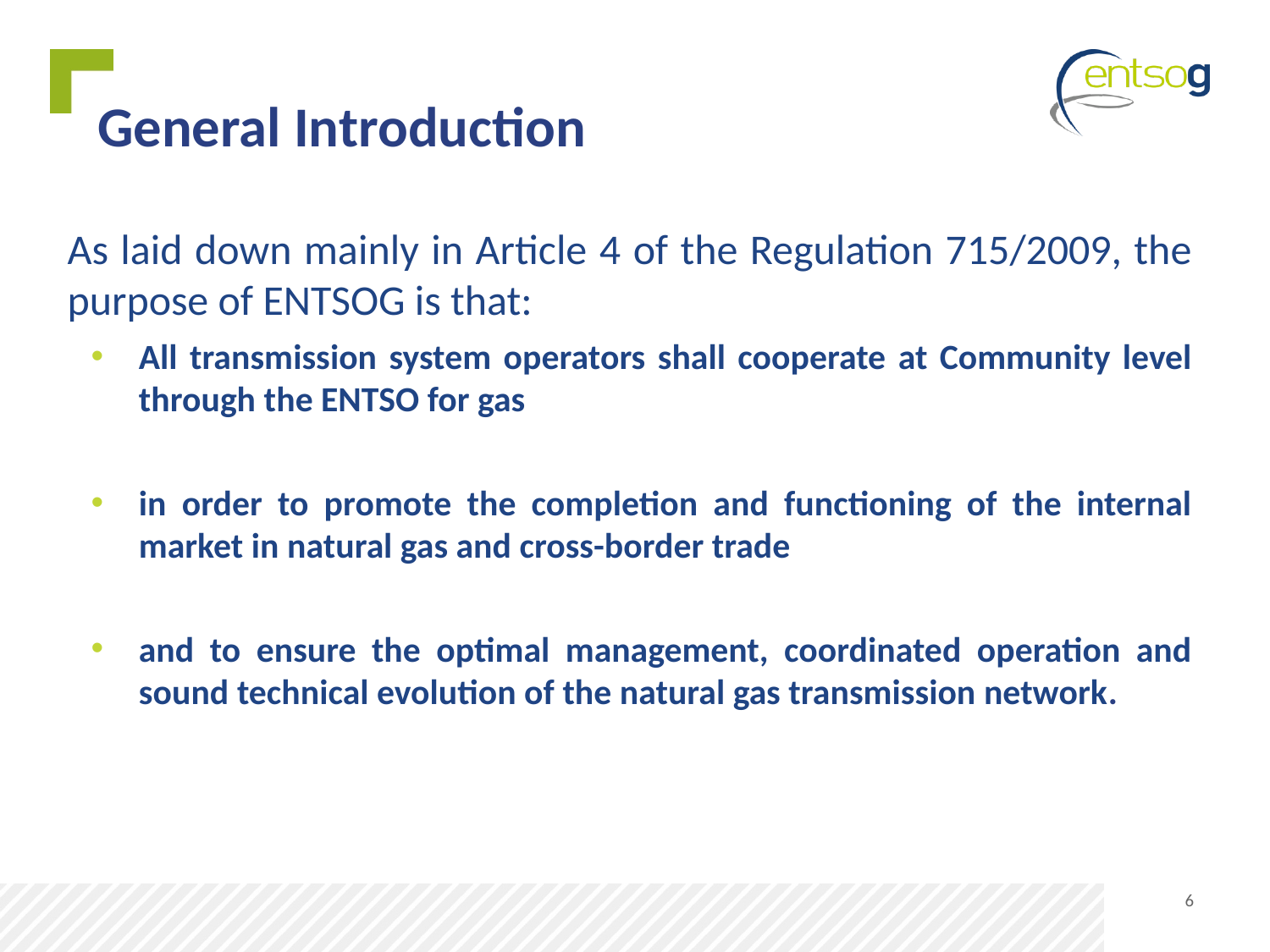

# General Introduction
As laid down mainly in Article 4 of the Regulation 715/2009, the purpose of ENTSOG is that:
All transmission system operators shall cooperate at Community level through the ENTSO for gas

in order to promote the completion and functioning of the internal market in natural gas and cross-border trade

and to ensure the optimal management, coordinated operation and sound technical evolution of the natural gas transmission network.

6